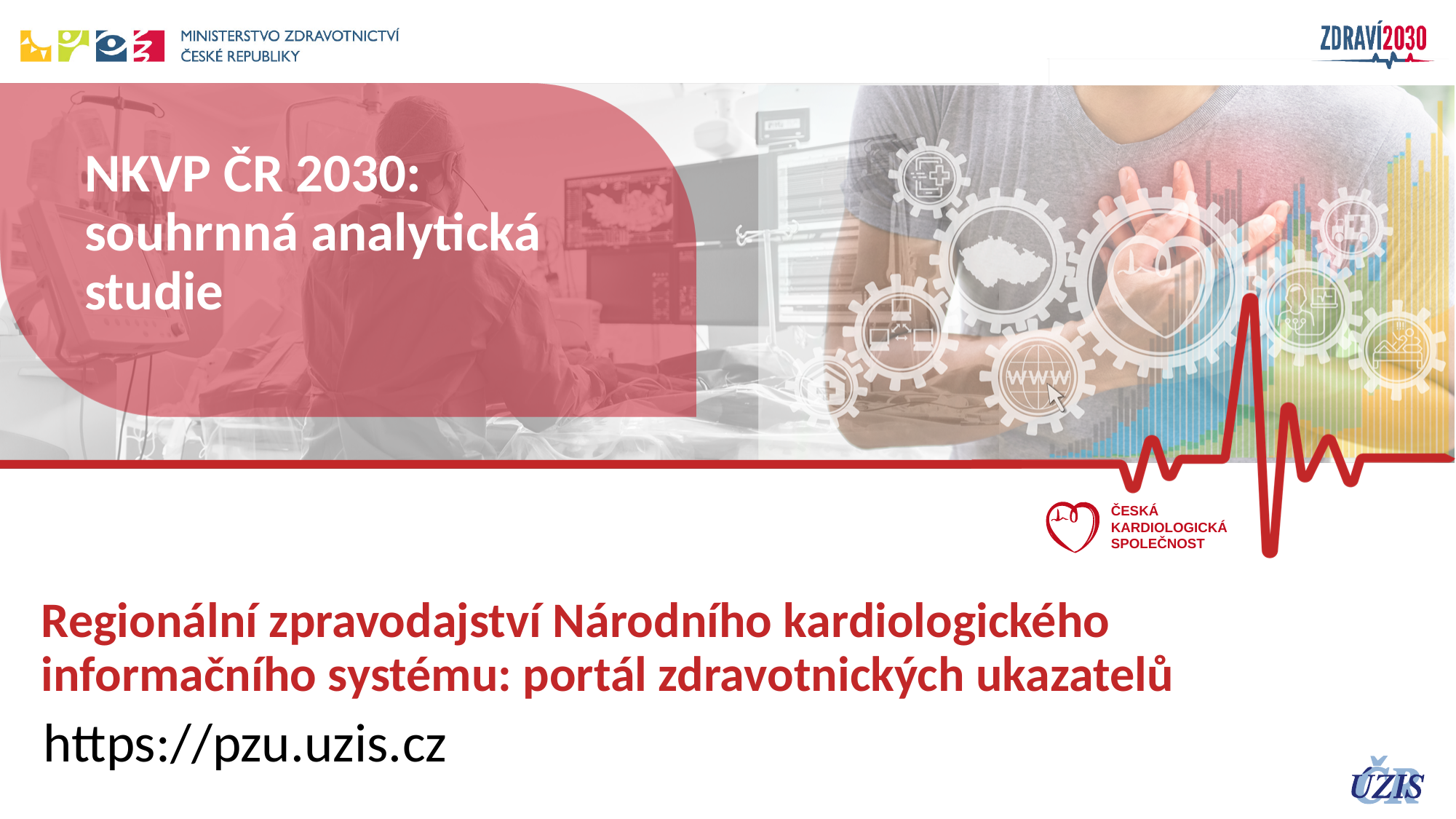

# NKVP ČR 2030: souhrnná analytická studie
Regionální zpravodajství Národního kardiologického informačního systému: portál zdravotnických ukazatelů
https://pzu.uzis.cz